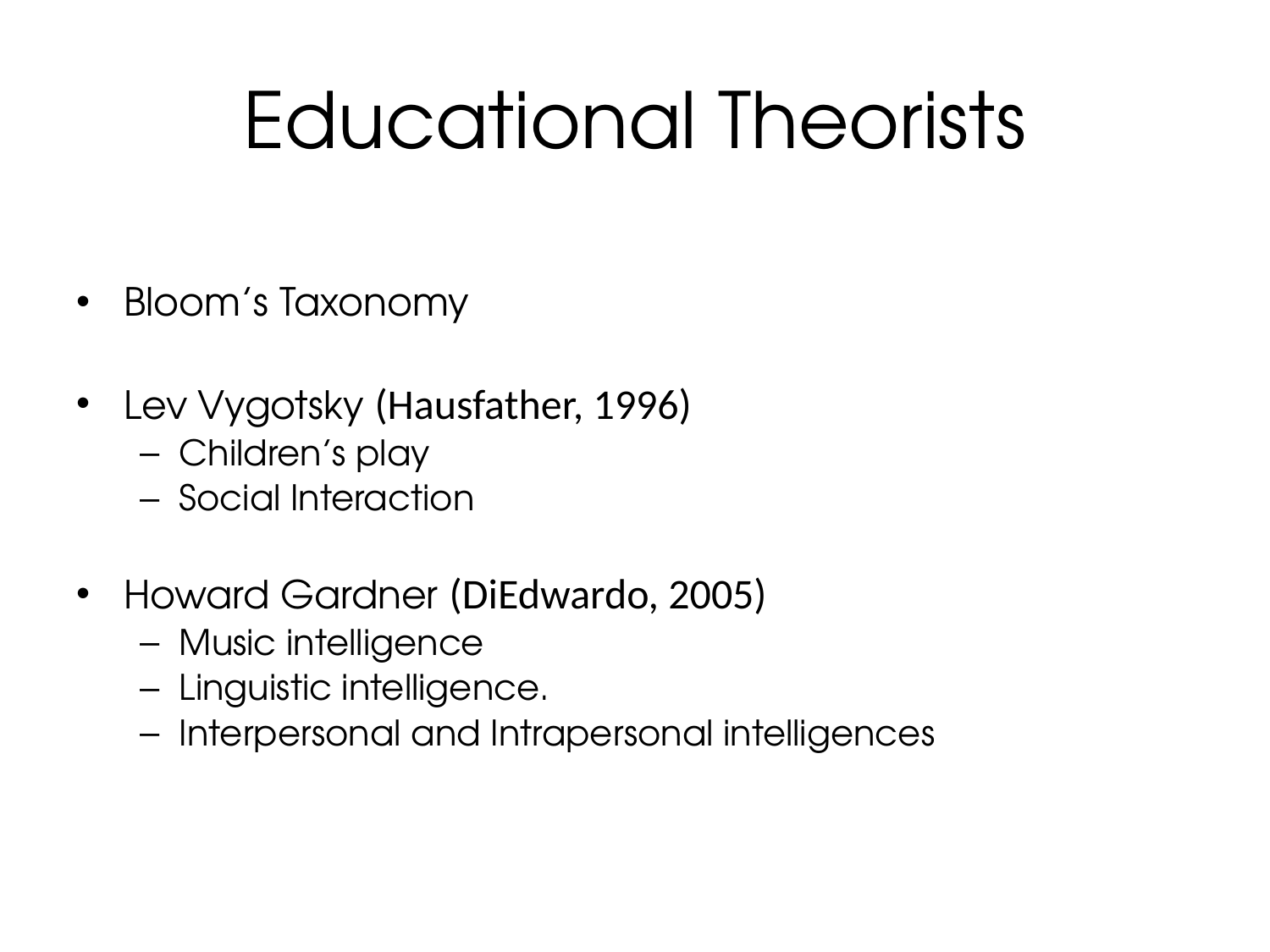

# Educational Theorists

Bloom’s Taxonomy

Lev Vygotsky (Hausfather, 1996)
Children’s play
Social Interaction

Howard Gardner (DiEdwardo, 2005)
Music intelligence
Linguistic intelligence.
Interpersonal and Intrapersonal intelligences